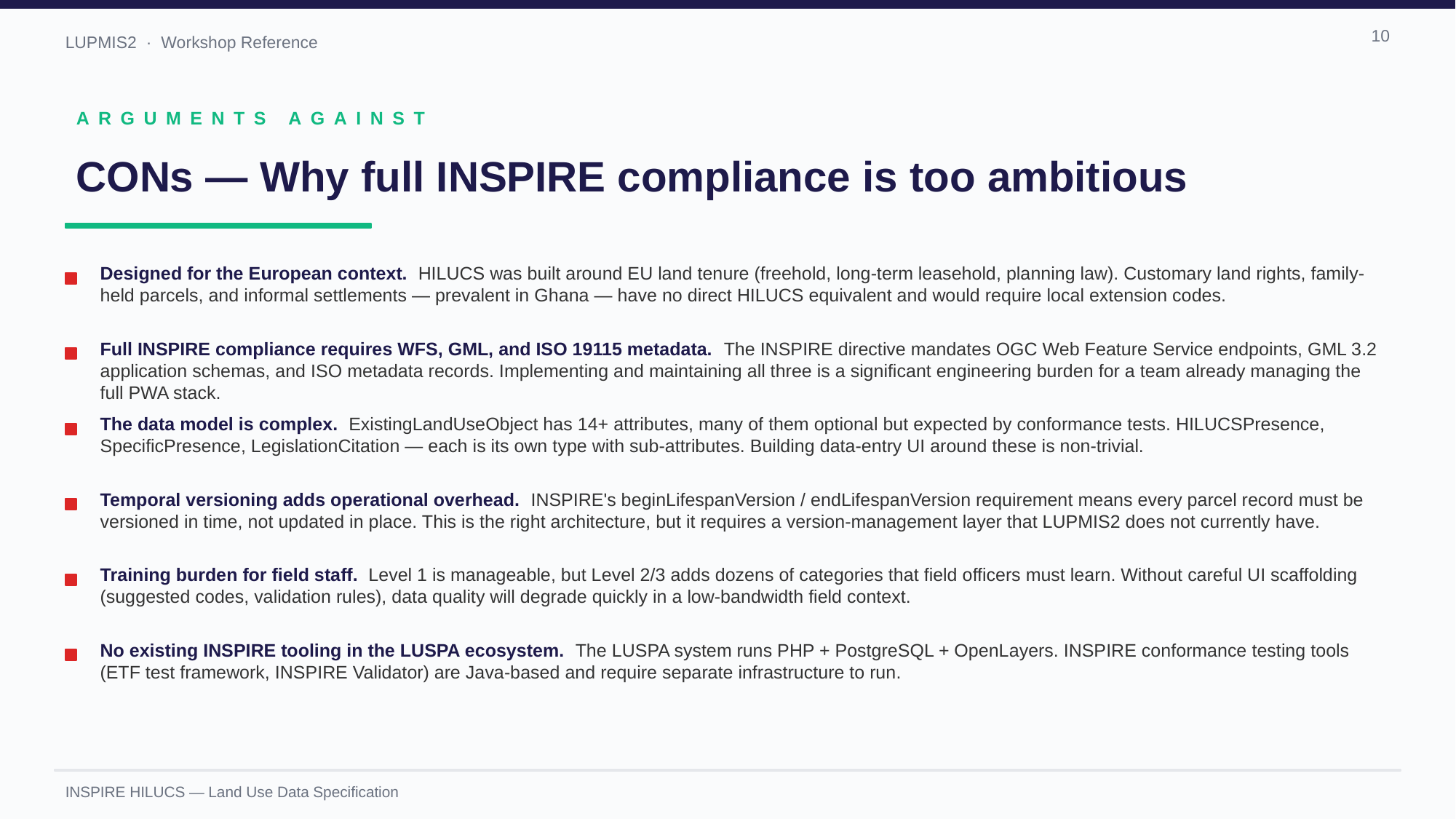

10
ARGUMENTS AGAINST
CONs — Why full INSPIRE compliance is too ambitious

Designed for the European context.  HILUCS was built around EU land tenure (freehold, long-term leasehold, planning law). Customary land rights, family-held parcels, and informal settlements — prevalent in Ghana — have no direct HILUCS equivalent and would require local extension codes.

Full INSPIRE compliance requires WFS, GML, and ISO 19115 metadata.  The INSPIRE directive mandates OGC Web Feature Service endpoints, GML 3.2 application schemas, and ISO metadata records. Implementing and maintaining all three is a significant engineering burden for a team already managing the full PWA stack.

The data model is complex.  ExistingLandUseObject has 14+ attributes, many of them optional but expected by conformance tests. HILUCSPresence, SpecificPresence, LegislationCitation — each is its own type with sub-attributes. Building data-entry UI around these is non-trivial.

Temporal versioning adds operational overhead.  INSPIRE's beginLifespanVersion / endLifespanVersion requirement means every parcel record must be versioned in time, not updated in place. This is the right architecture, but it requires a version-management layer that LUPMIS2 does not currently have.

Training burden for field staff.  Level 1 is manageable, but Level 2/3 adds dozens of categories that field officers must learn. Without careful UI scaffolding (suggested codes, validation rules), data quality will degrade quickly in a low-bandwidth field context.

No existing INSPIRE tooling in the LUSPA ecosystem.  The LUSPA system runs PHP + PostgreSQL + OpenLayers. INSPIRE conformance testing tools (ETF test framework, INSPIRE Validator) are Java-based and require separate infrastructure to run.